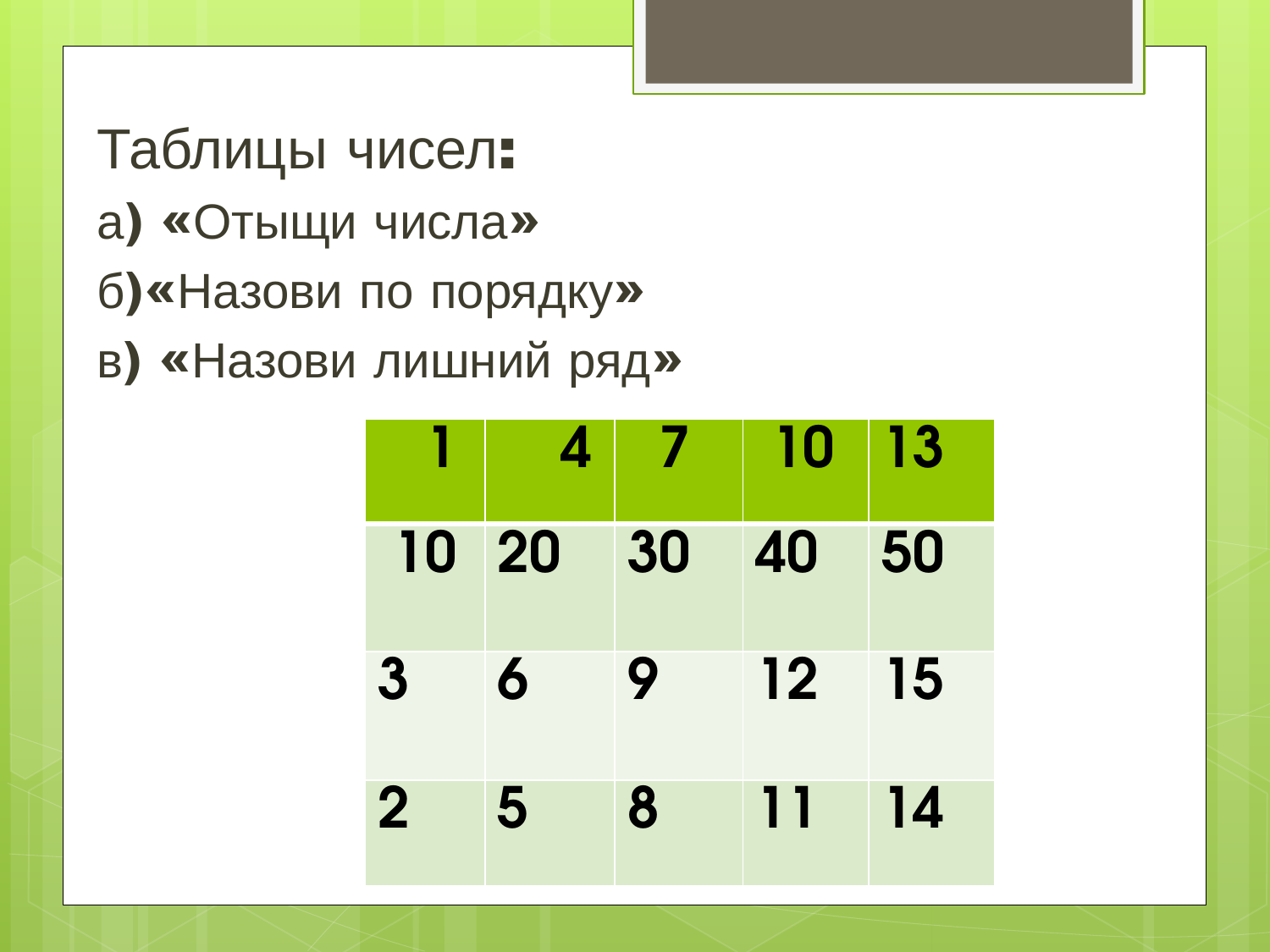

Таблицы чисел:
а) «Отыщи числа»
б)«Назови по порядку»
в) «Назови лишний ряд»
#
| 1 | 4 | 7 | 10 | 13 |
| --- | --- | --- | --- | --- |
| 10 | 20 | 30 | 40 | 50 |
| 3 | 6 | 9 | 12 | 15 |
| 2 | 5 | 8 | 11 | 14 |